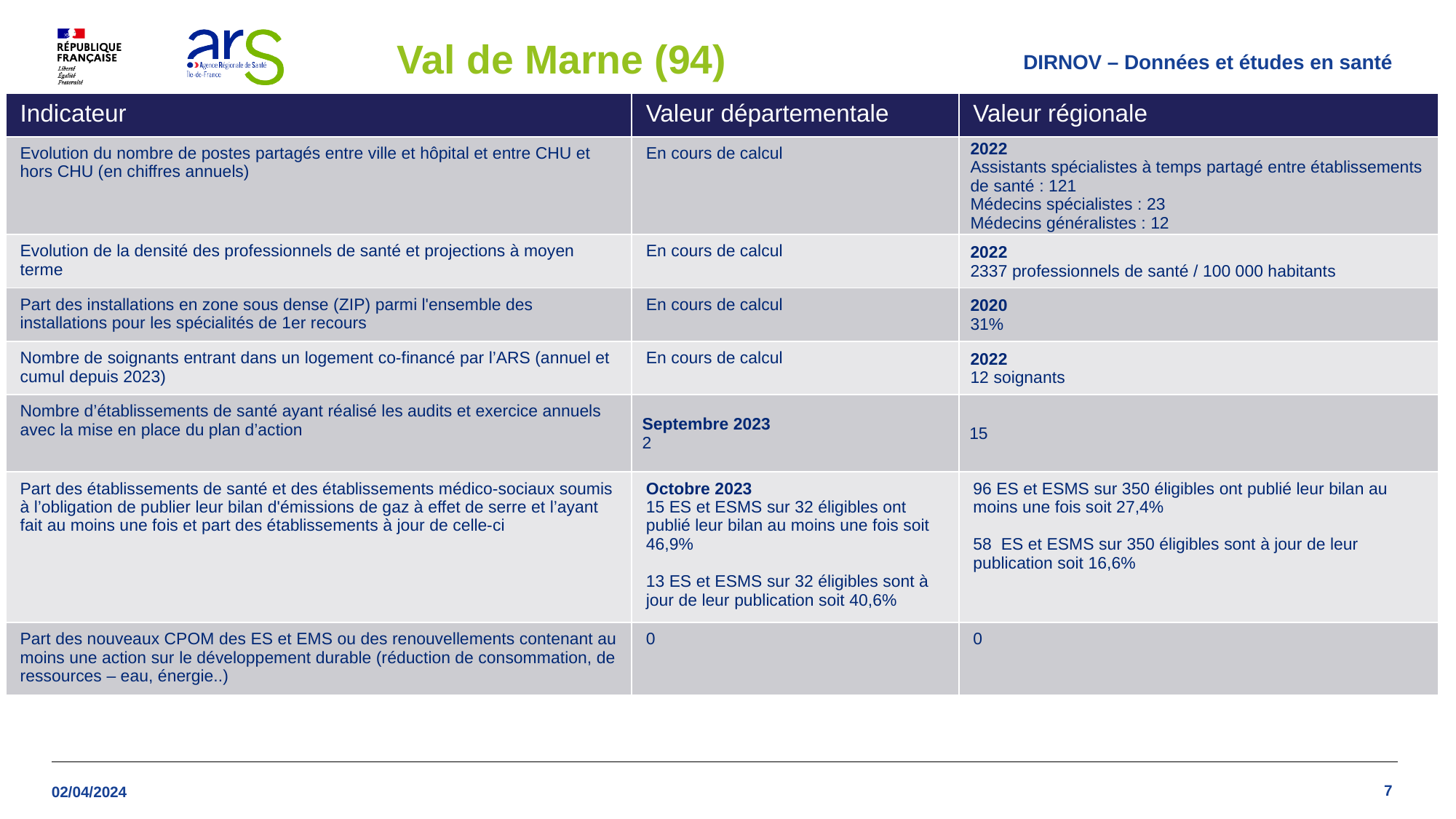

# Val de Marne (94)
DIRNOV – Données et études en santé
| Indicateur | Valeur départementale | Valeur régionale |
| --- | --- | --- |
| Evolution du nombre de postes partagés entre ville et hôpital et entre CHU et hors CHU (en chiffres annuels) | En cours de calcul | 2022 Assistants spécialistes à temps partagé entre établissements de santé : 121 Médecins spécialistes : 23 Médecins généralistes : 12 |
| Evolution de la densité des professionnels de santé et projections à moyen terme | En cours de calcul | 2022 2337 professionnels de santé / 100 000 habitants |
| Part des installations en zone sous dense (ZIP) parmi l'ensemble des installations pour les spécialités de 1er recours | En cours de calcul | 2020 31% |
| Nombre de soignants entrant dans un logement co-financé par l’ARS (annuel et cumul depuis 2023) | En cours de calcul | 2022 12 soignants |
| Nombre d’établissements de santé ayant réalisé les audits et exercice annuels avec la mise en place du plan d’action | Septembre 2023 2 | 15 |
| Part des établissements de santé et des établissements médico-sociaux soumis à l’obligation de publier leur bilan d'émissions de gaz à effet de serre et l’ayant fait au moins une fois et part des établissements à jour de celle-ci | Octobre 2023 15 ES et ESMS sur 32 éligibles ont publié leur bilan au moins une fois soit 46,9% 13 ES et ESMS sur 32 éligibles sont à jour de leur publication soit 40,6% | 96 ES et ESMS sur 350 éligibles ont publié leur bilan au moins une fois soit 27,4% 58 ES et ESMS sur 350 éligibles sont à jour de leur publication soit 16,6% |
| Part des nouveaux CPOM des ES et EMS ou des renouvellements contenant au moins une action sur le développement durable (réduction de consommation, de ressources – eau, énergie..) | 0 | 0 |
7
02/04/2024